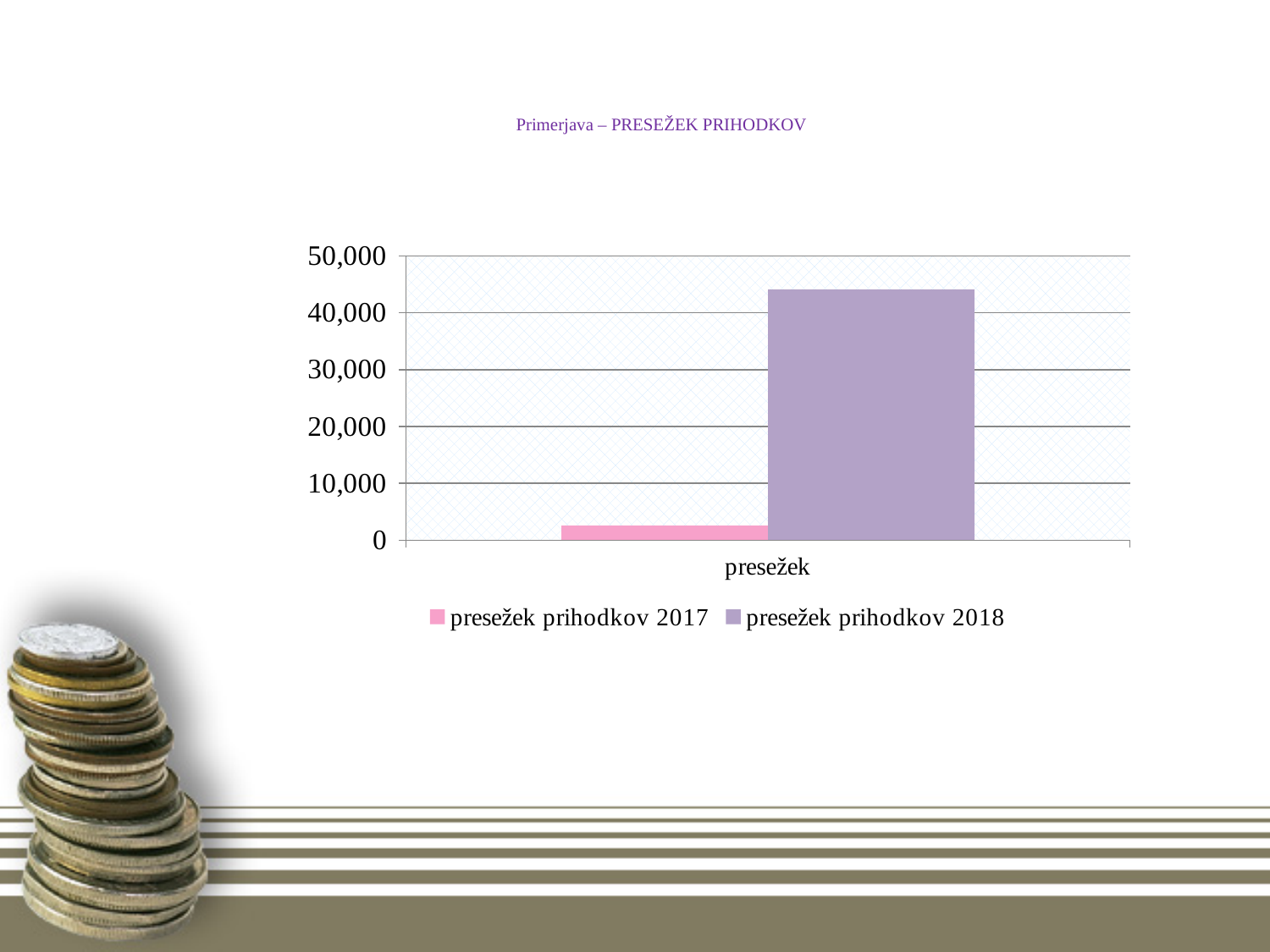

# Primerjava – PRESEŽEK PRIHODKOV

### Chart

| Category | presežek prihodkov 2017 | presežek prihodkov 2018 |
|---|---|---|
| presežek | 2593.0 | 44054.0 |